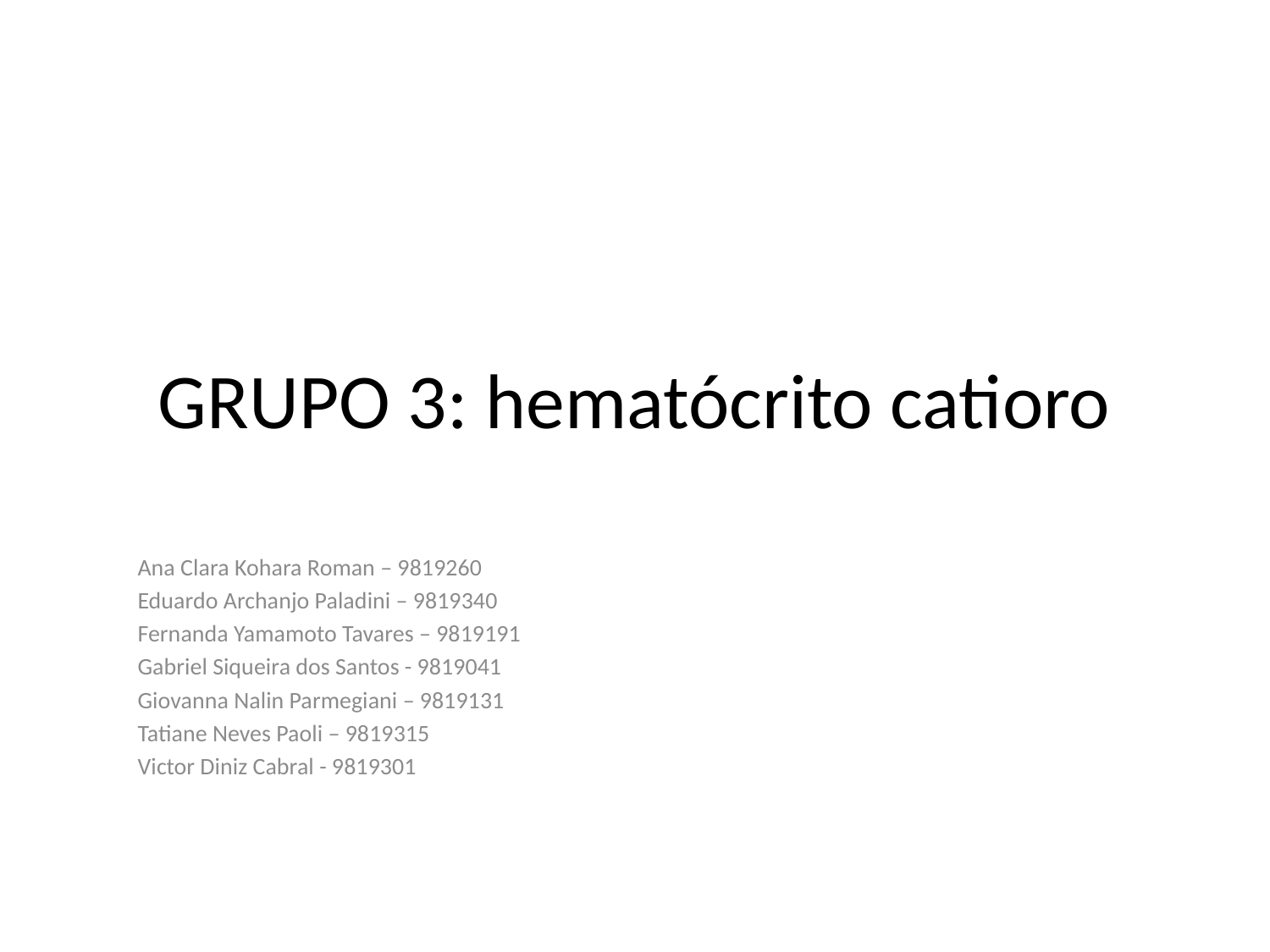

# GRUPO 3: hematócrito catioro
Ana Clara Kohara Roman – 9819260
Eduardo Archanjo Paladini – 9819340
Fernanda Yamamoto Tavares – 9819191
Gabriel Siqueira dos Santos - 9819041
Giovanna Nalin Parmegiani – 9819131
Tatiane Neves Paoli – 9819315
Victor Diniz Cabral - 9819301